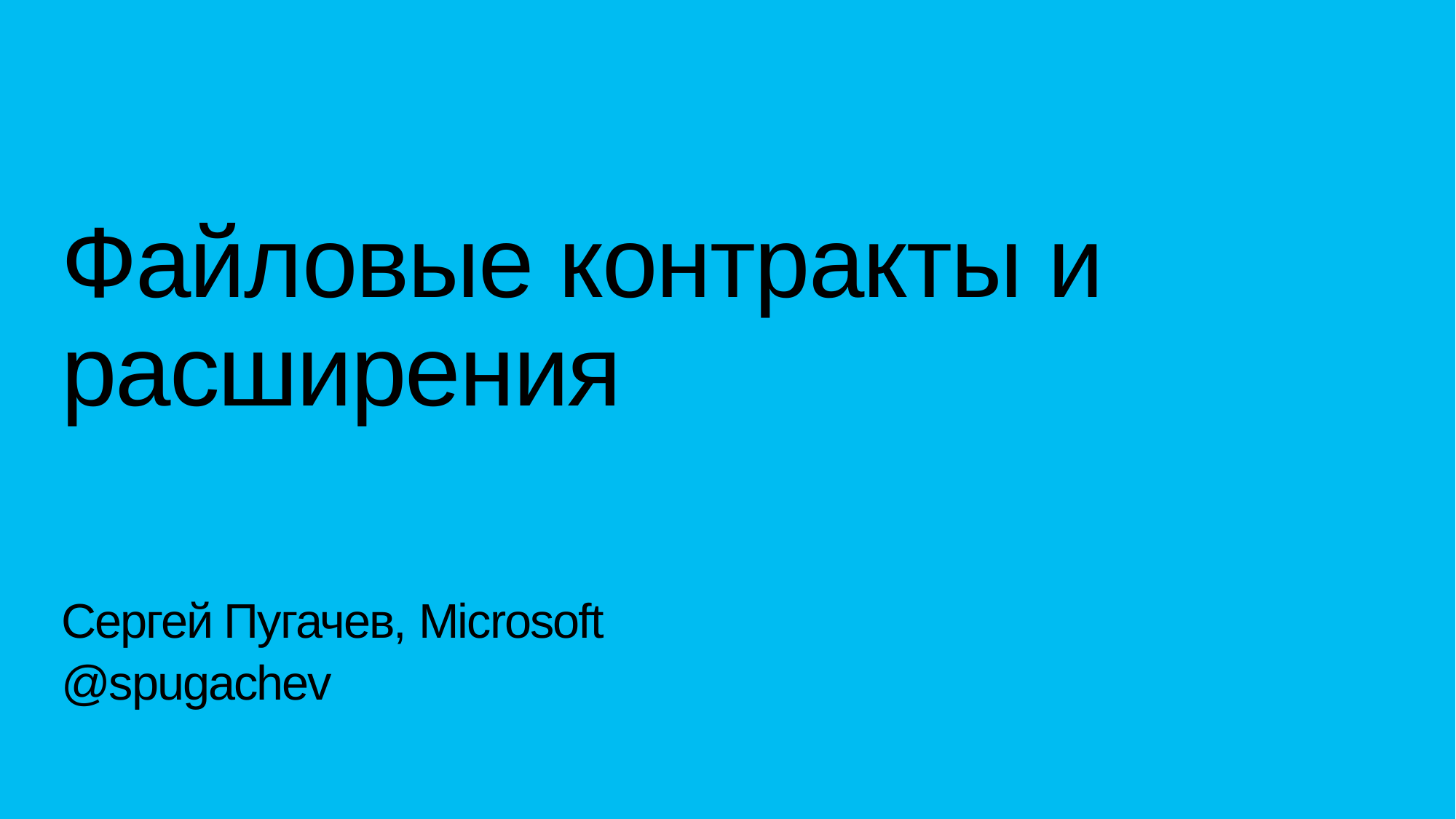

Файловые контракты и расширения
Сергей Пугачев, Microsoft
@spugachev